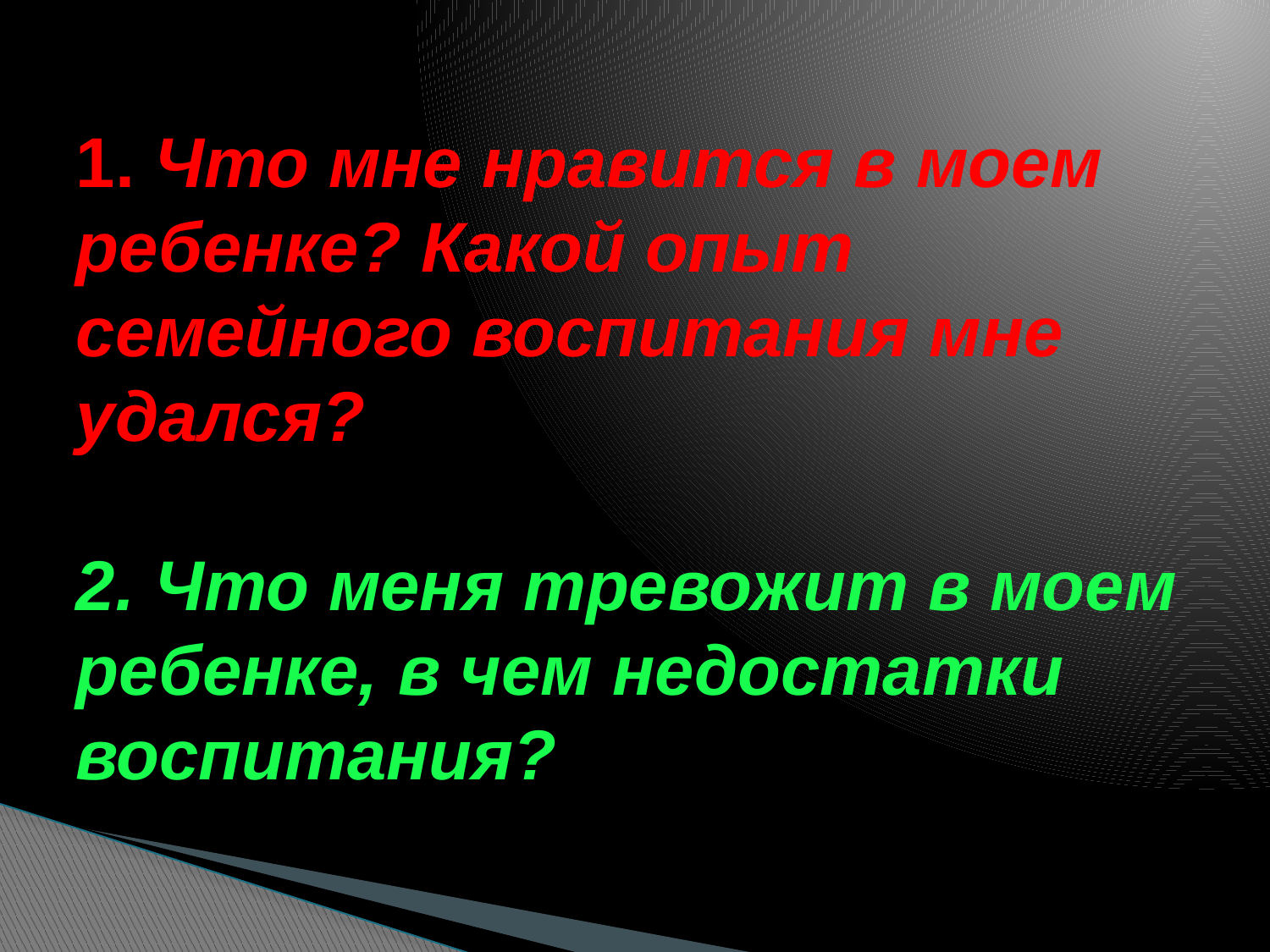

# 1. Что мне нравится в моем ребенке? Какой опыт семейного воспитания мне удался? 2. Что меня тревожит в моем ребенке, в чем недостатки воспитания?